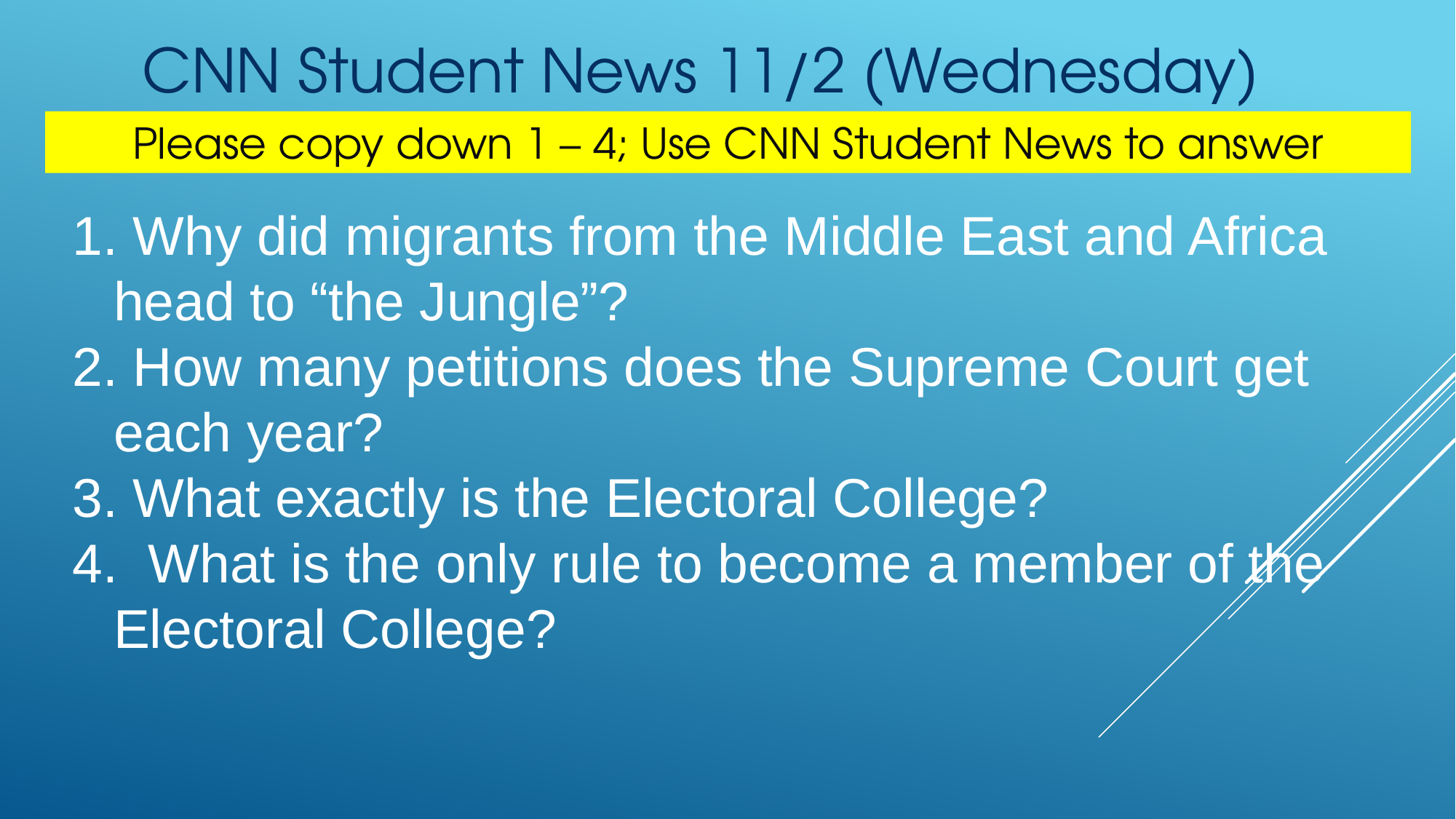

CNN Student News 11/2 (Wednesday)
Please copy down 1 – 4; Use CNN Student News to answer
 Why did migrants from the Middle East and Africa head to “the Jungle”?
 How many petitions does the Supreme Court get each year?
 What exactly is the Electoral College?
  What is the only rule to become a member of the Electoral College?